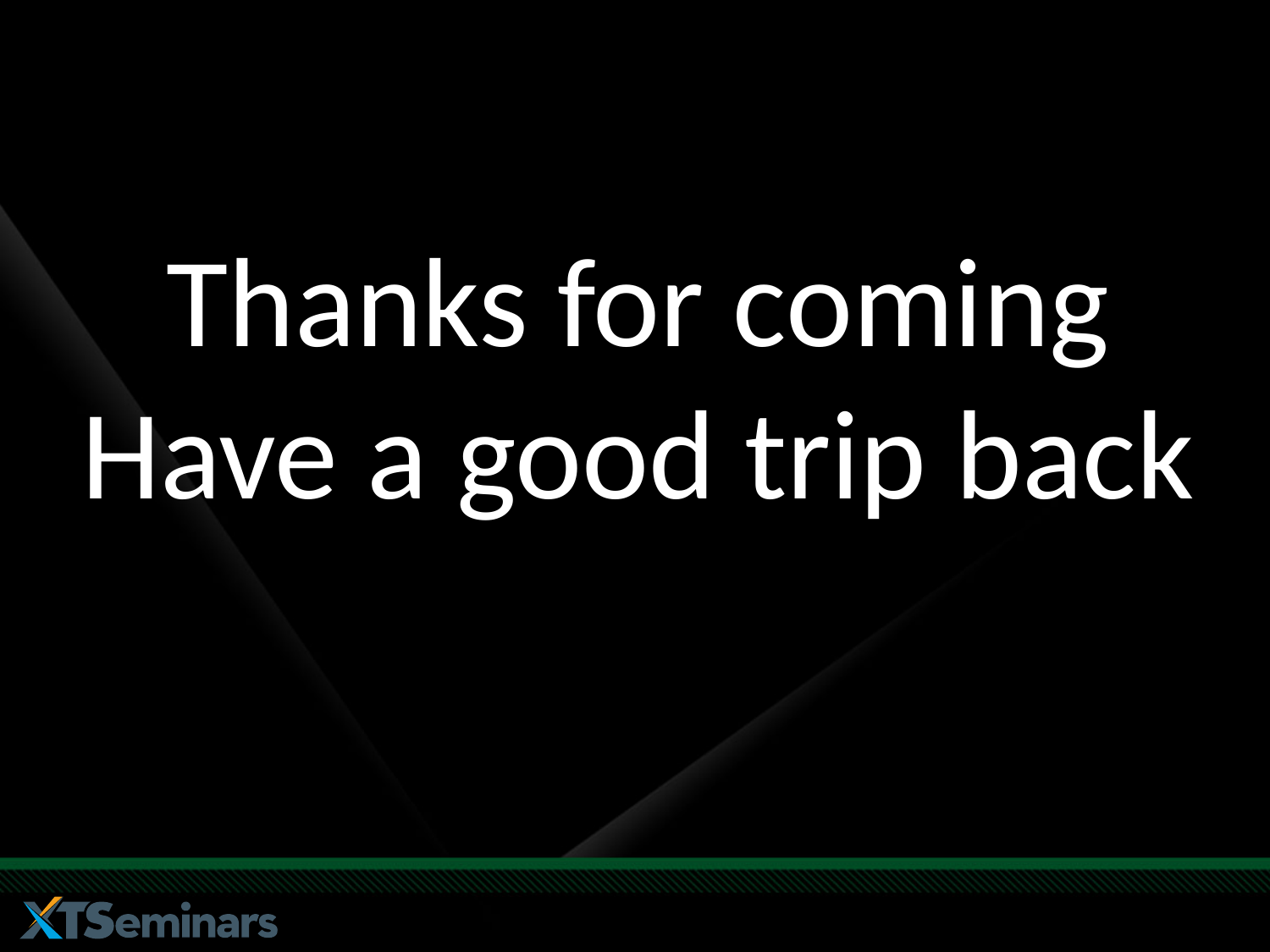

Thanks for coming
Have a good trip back